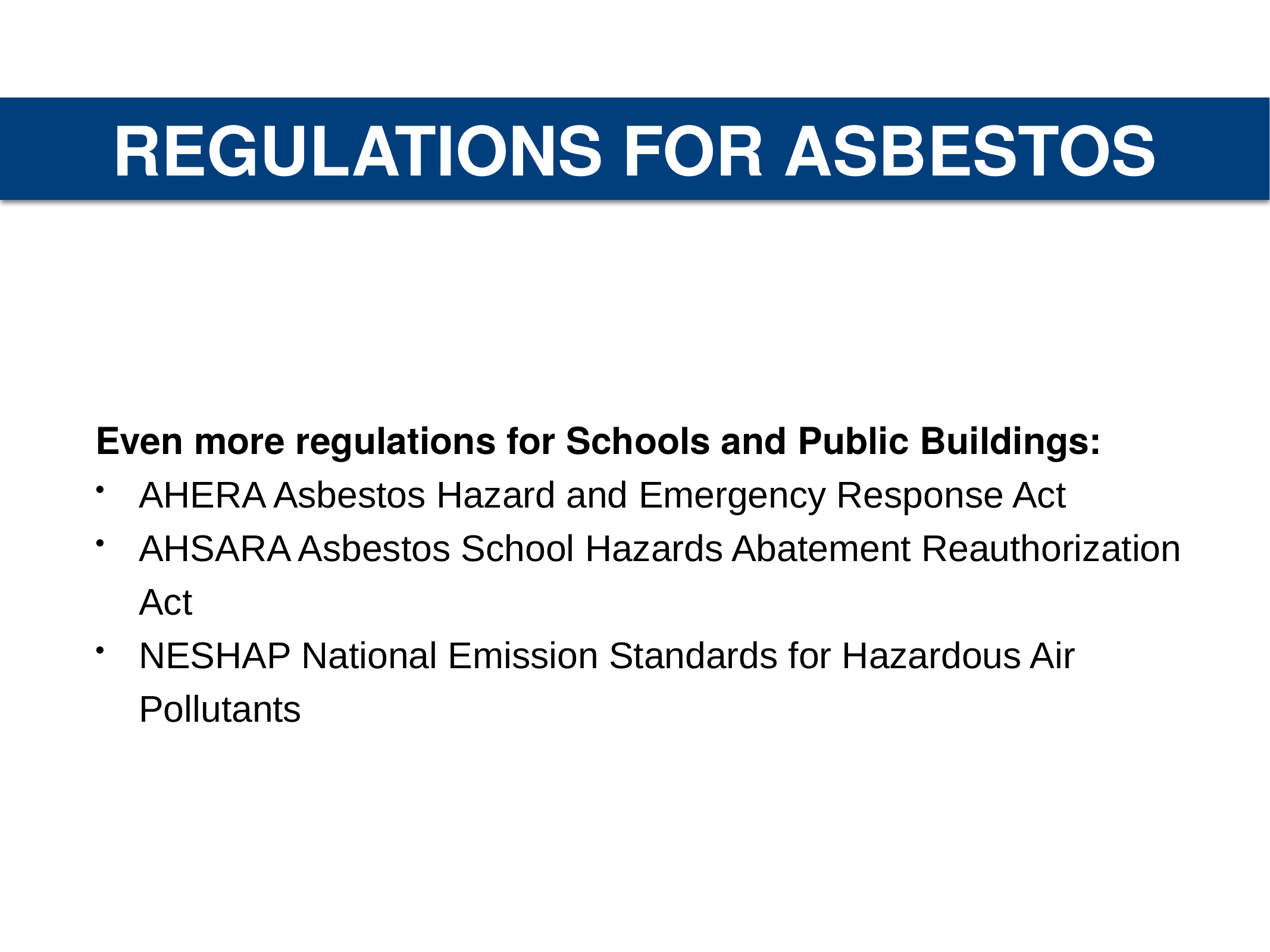

REGULATIONS FOR ASBESTOS

Even more regulations for Schools and Public Buildings:
AHERA Asbestos Hazard and Emergency Response Act
AHSARA Asbestos School Hazards Abatement Reauthorization Act
NESHAP National Emission Standards for Hazardous Air Pollutants